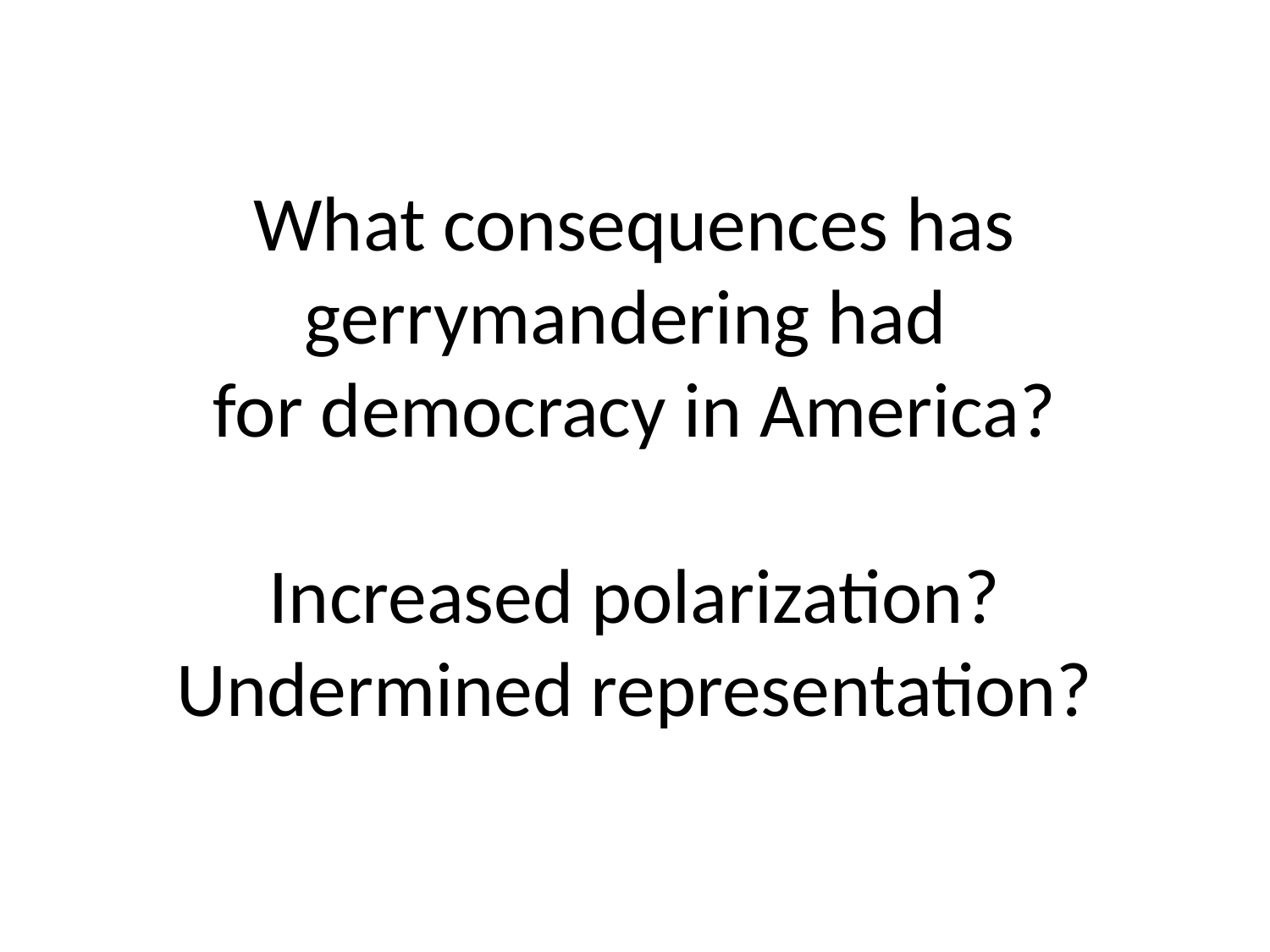

# What consequences has gerrymandering had for democracy in America? Increased polarization? Undermined representation?